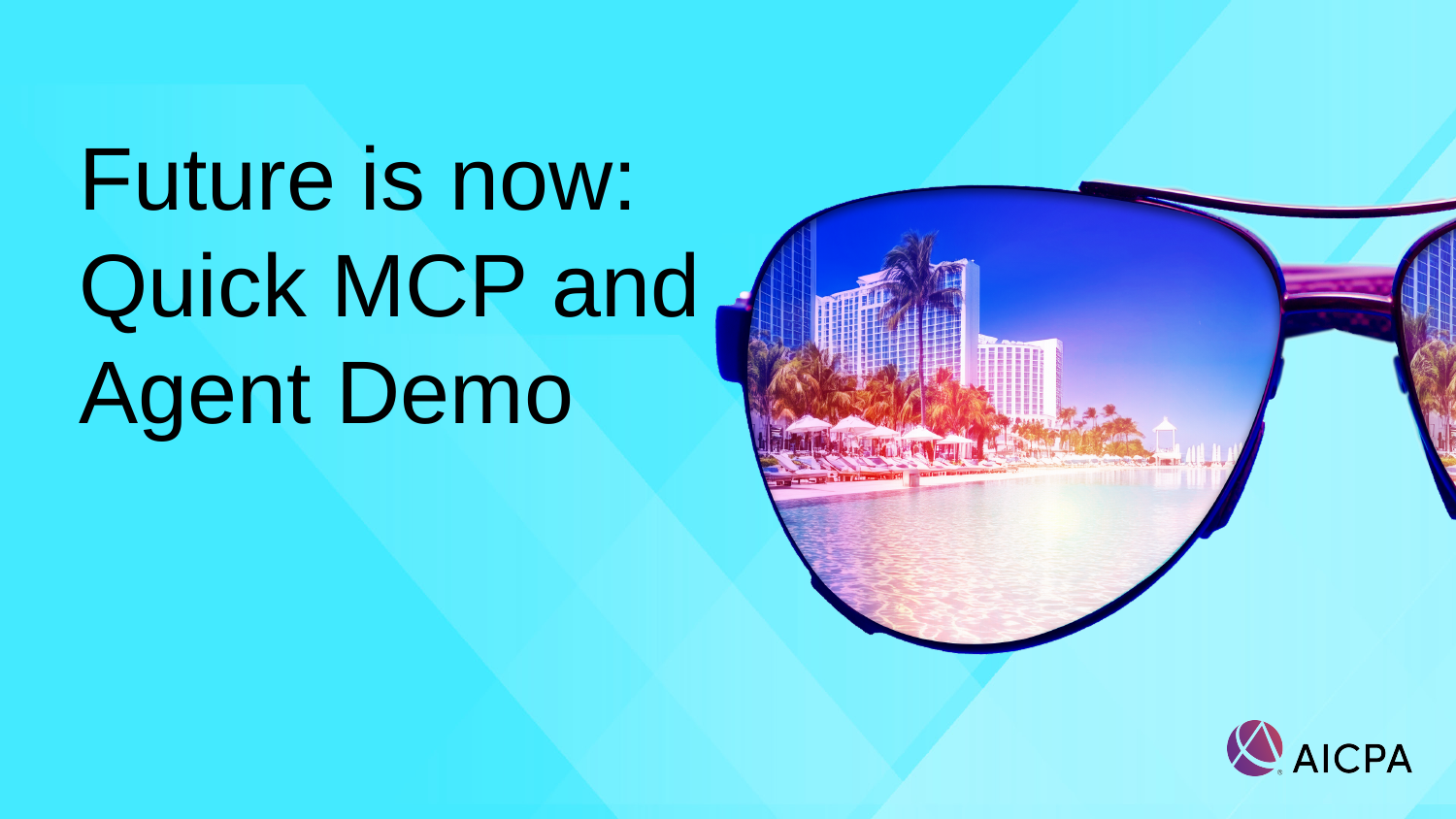

# Future is now: Quick MCP and Agent Demo